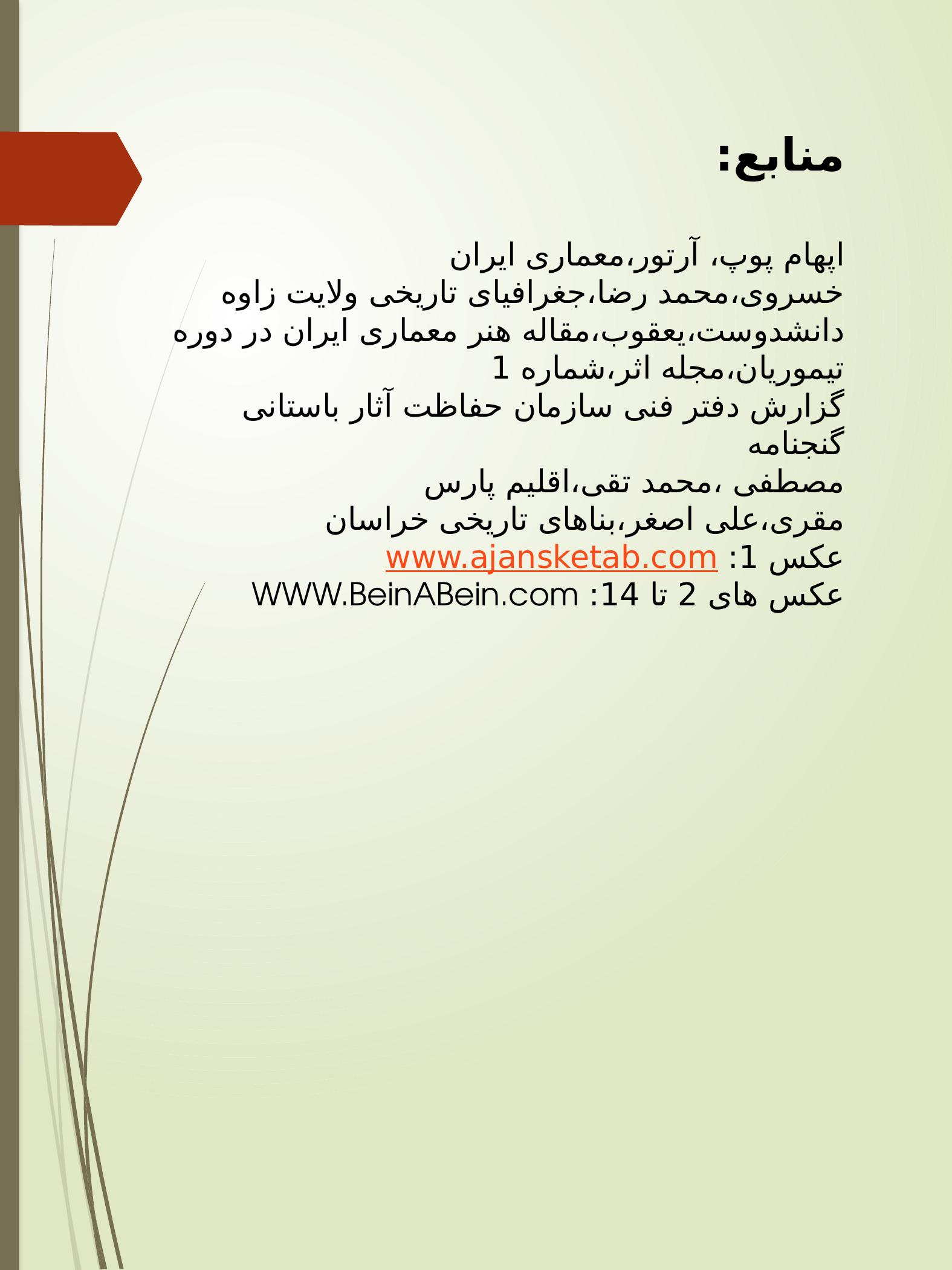

منابع:

اپهام پوپ، آرتور،معماری ایران
خسروی،محمد رضا،جغرافیای تاریخی ولایت زاوه
دانشدوست،یعقوب،مقاله هنر معماری ایران در دوره تیموریان،مجله اثر،شماره 1
گزارش دفتر فنی سازمان حفاظت آثار باستانی
گنجنامه
مصطفی ،محمد تقی،اقلیم پارس
مقری،علی اصغر،بناهای تاریخی خراسان
عکس 1: www.ajansketab.com
عکس های 2 تا 14: WWW.BeinABein.com